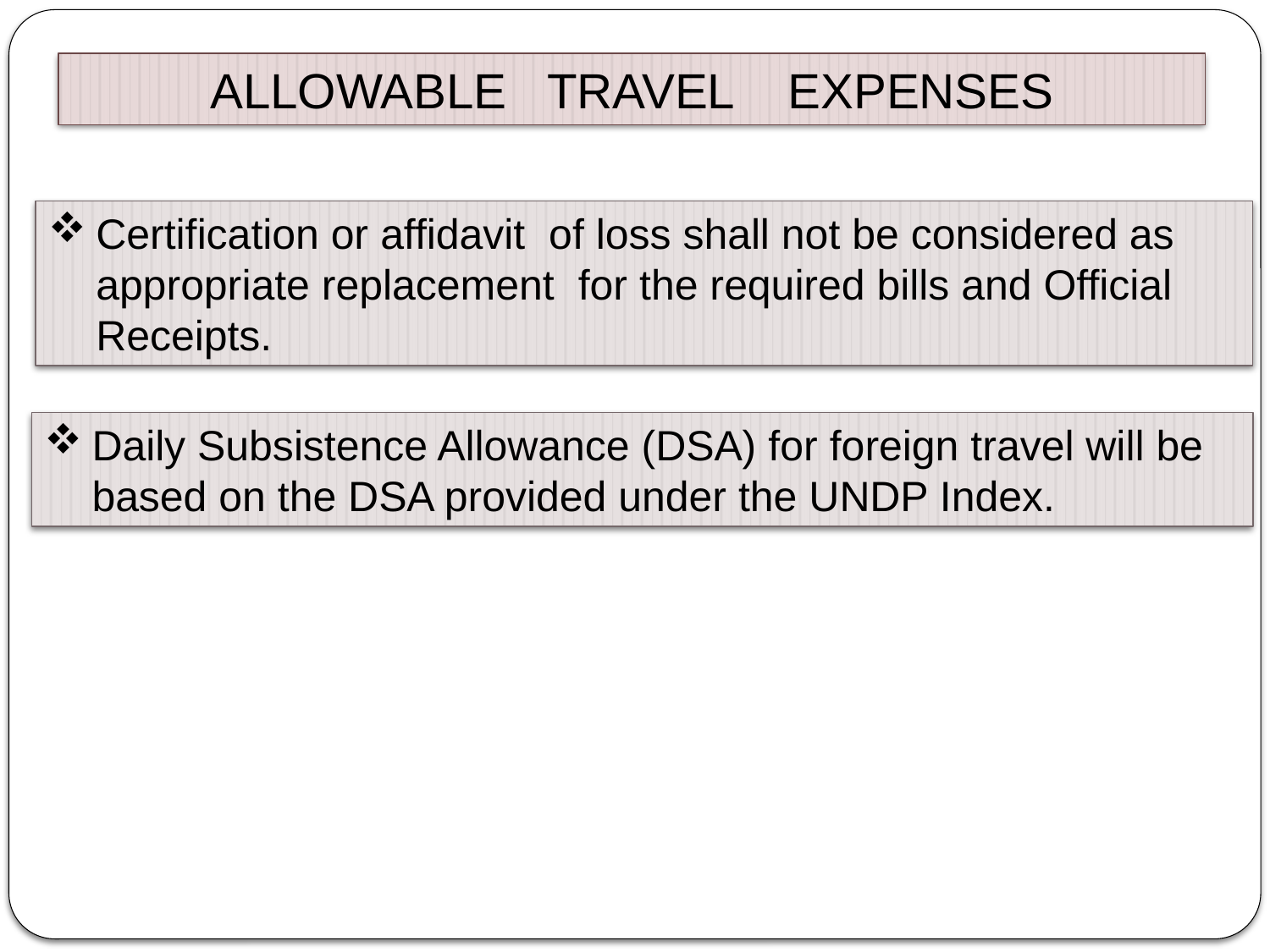

ALLOWABLE   TRAVEL    EXPENSES
Certification or affidavit  of loss shall not be considered as appropriate replacement  for the required bills and Official Receipts.
Daily Subsistence Allowance (DSA) for foreign travel will be based on the DSA provided under the UNDP Index.